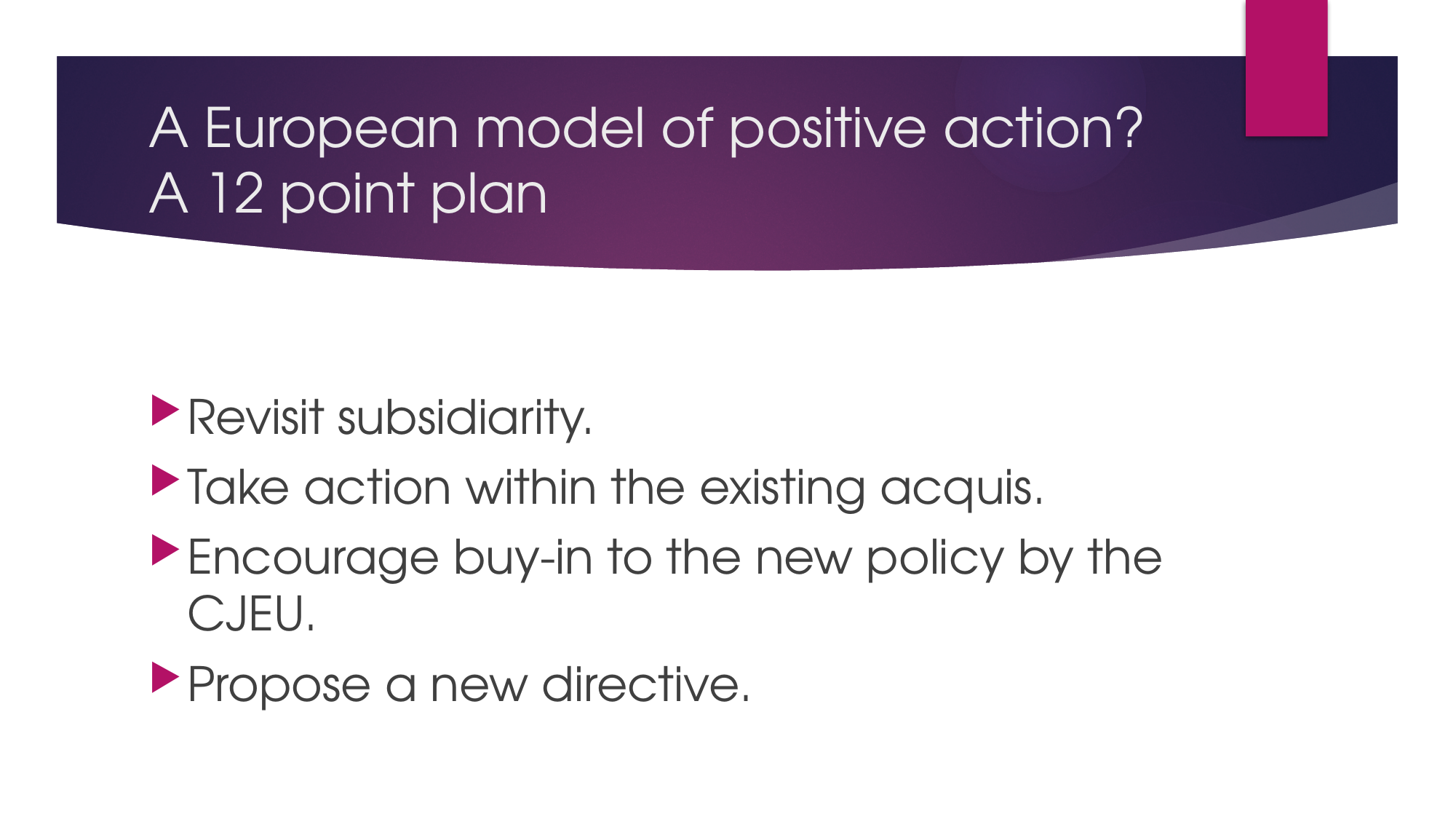

# A European model of positive action? A 12 point plan

Revisit subsidiarity.
Take action within the existing acquis.
Encourage buy-in to the new policy by the CJEU.
Propose a new directive.